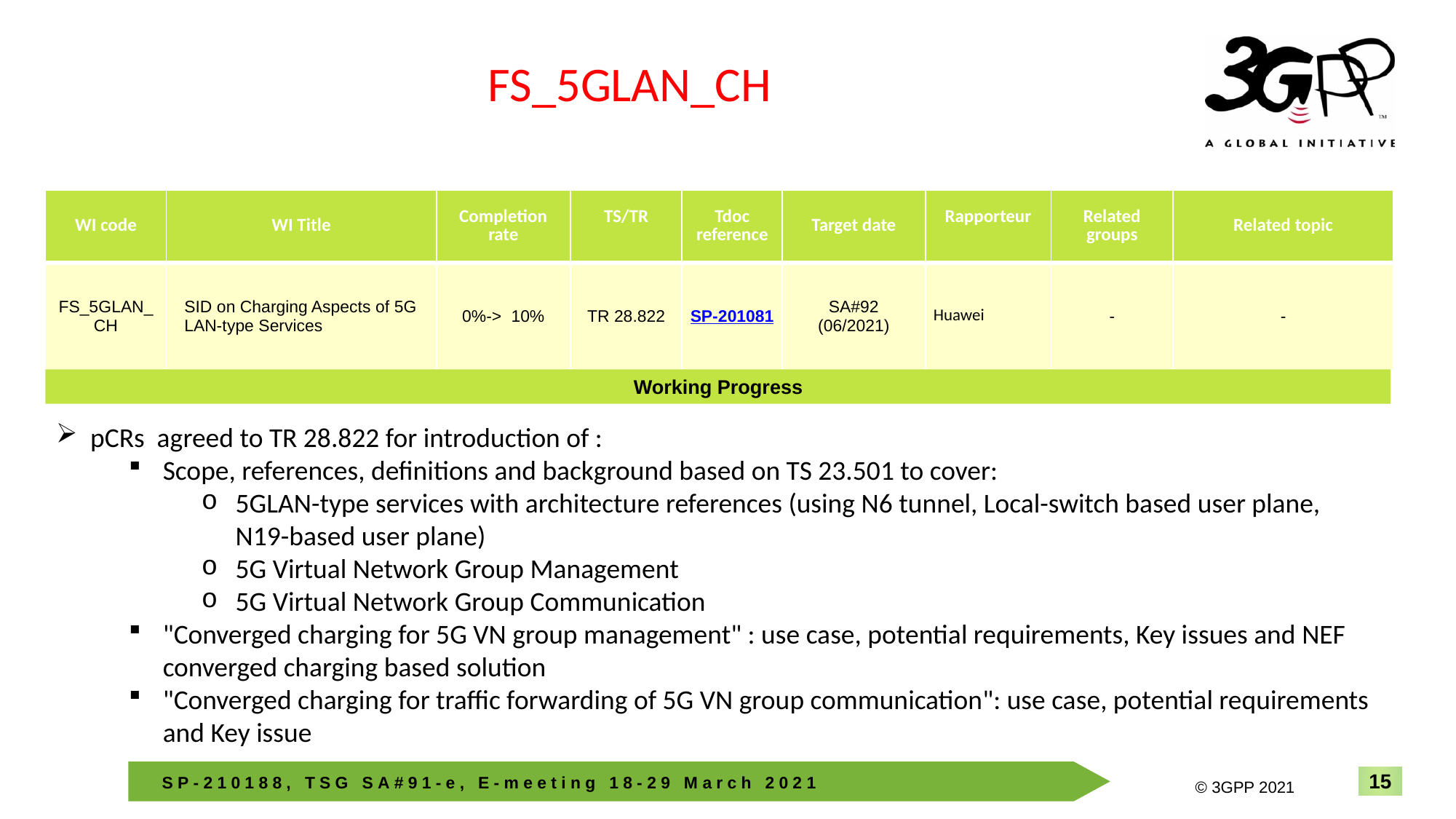

FS_5GLAN_CH
| WI code | WI Title | Completion rate | TS/TR | Tdoc reference | Target date | Rapporteur | Related groups | Related topic |
| --- | --- | --- | --- | --- | --- | --- | --- | --- |
| FS\_5GLAN\_CH | SID on Charging Aspects of 5G LAN-type Services | 0%-> 10% | TR 28.822 | SP-201081 | SA#92 (06/2021) | Huawei | - | - |
Working Progress
pCRs  agreed to TR 28.822 for introduction of :
Scope, references, definitions and background based on TS 23.501 to cover:
5GLAN-type services with architecture references (using N6 tunnel, Local-switch based user plane, N19-based user plane)
5G Virtual Network Group Management
5G Virtual Network Group Communication
"Converged charging for 5G VN group management" : use case, potential requirements, Key issues and NEF converged charging based solution
"Converged charging for traffic forwarding of 5G VN group communication": use case, potential requirements and Key issue